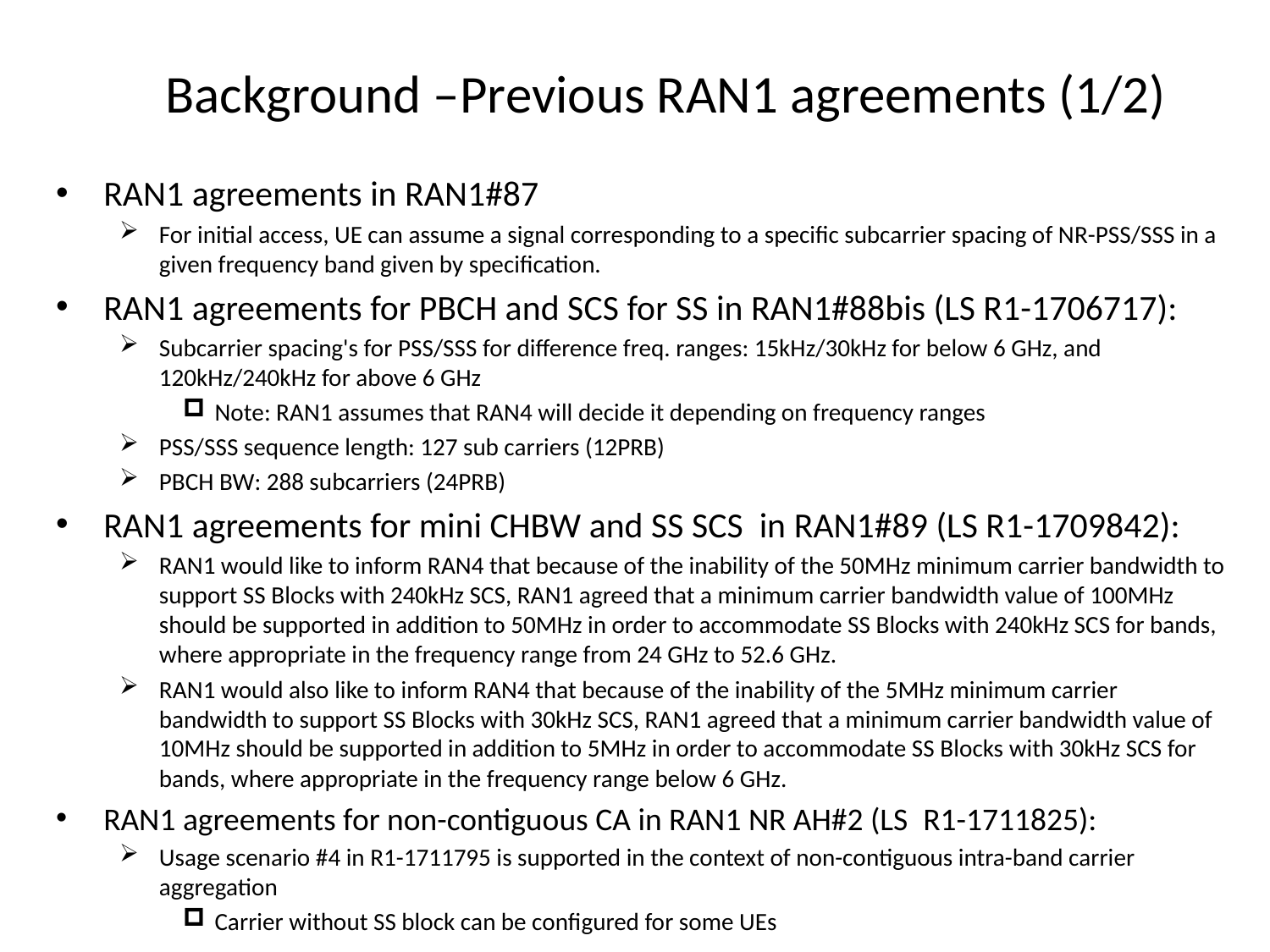

# Background –Previous RAN1 agreements (1/2)
RAN1 agreements in RAN1#87
For initial access, UE can assume a signal corresponding to a specific subcarrier spacing of NR-PSS/SSS in a given frequency band given by specification.
RAN1 agreements for PBCH and SCS for SS in RAN1#88bis (LS R1-1706717):
Subcarrier spacing's for PSS/SSS for difference freq. ranges: 15kHz/30kHz for below 6 GHz, and 120kHz/240kHz for above 6 GHz
Note: RAN1 assumes that RAN4 will decide it depending on frequency ranges
PSS/SSS sequence length: 127 sub carriers (12PRB)
PBCH BW: 288 subcarriers (24PRB)
RAN1 agreements for mini CHBW and SS SCS  in RAN1#89 (LS R1-1709842):
RAN1 would like to inform RAN4 that because of the inability of the 50MHz minimum carrier bandwidth to support SS Blocks with 240kHz SCS, RAN1 agreed that a minimum carrier bandwidth value of 100MHz should be supported in addition to 50MHz in order to accommodate SS Blocks with 240kHz SCS for bands, where appropriate in the frequency range from 24 GHz to 52.6 GHz.
RAN1 would also like to inform RAN4 that because of the inability of the 5MHz minimum carrier bandwidth to support SS Blocks with 30kHz SCS, RAN1 agreed that a minimum carrier bandwidth value of 10MHz should be supported in addition to 5MHz in order to accommodate SS Blocks with 30kHz SCS for bands, where appropriate in the frequency range below 6 GHz.
RAN1 agreements for non-contiguous CA in RAN1 NR AH#2 (LS  R1-1711825):
Usage scenario #4 in R1-1711795 is supported in the context of non-contiguous intra-band carrier aggregation
Carrier without SS block can be configured for some UEs